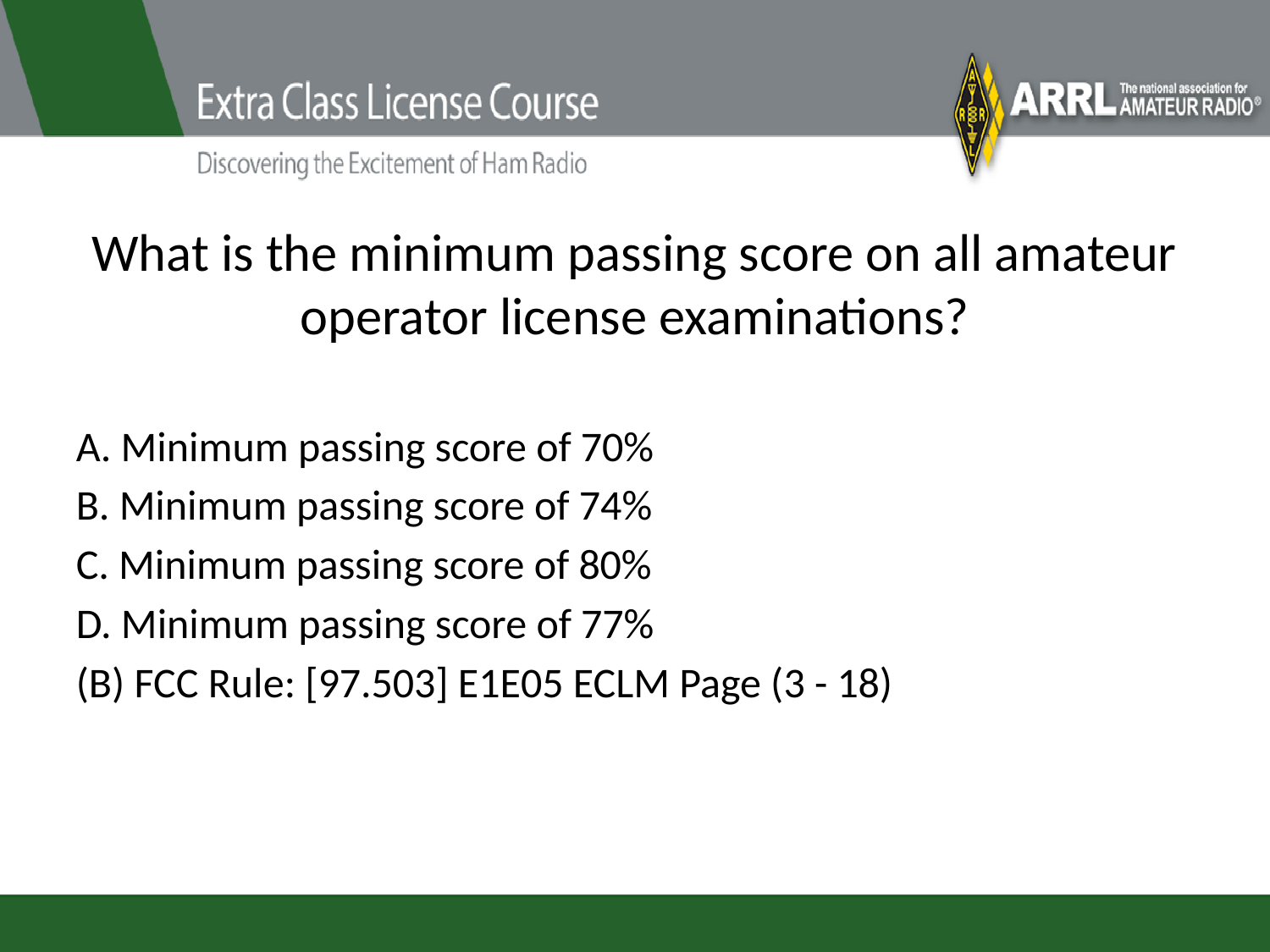

# What is the minimum passing score on all amateur operator license examinations?
A. Minimum passing score of 70%
B. Minimum passing score of 74%
C. Minimum passing score of 80%
D. Minimum passing score of 77%
(B) FCC Rule: [97.503] E1E05 ECLM Page (3 - 18)